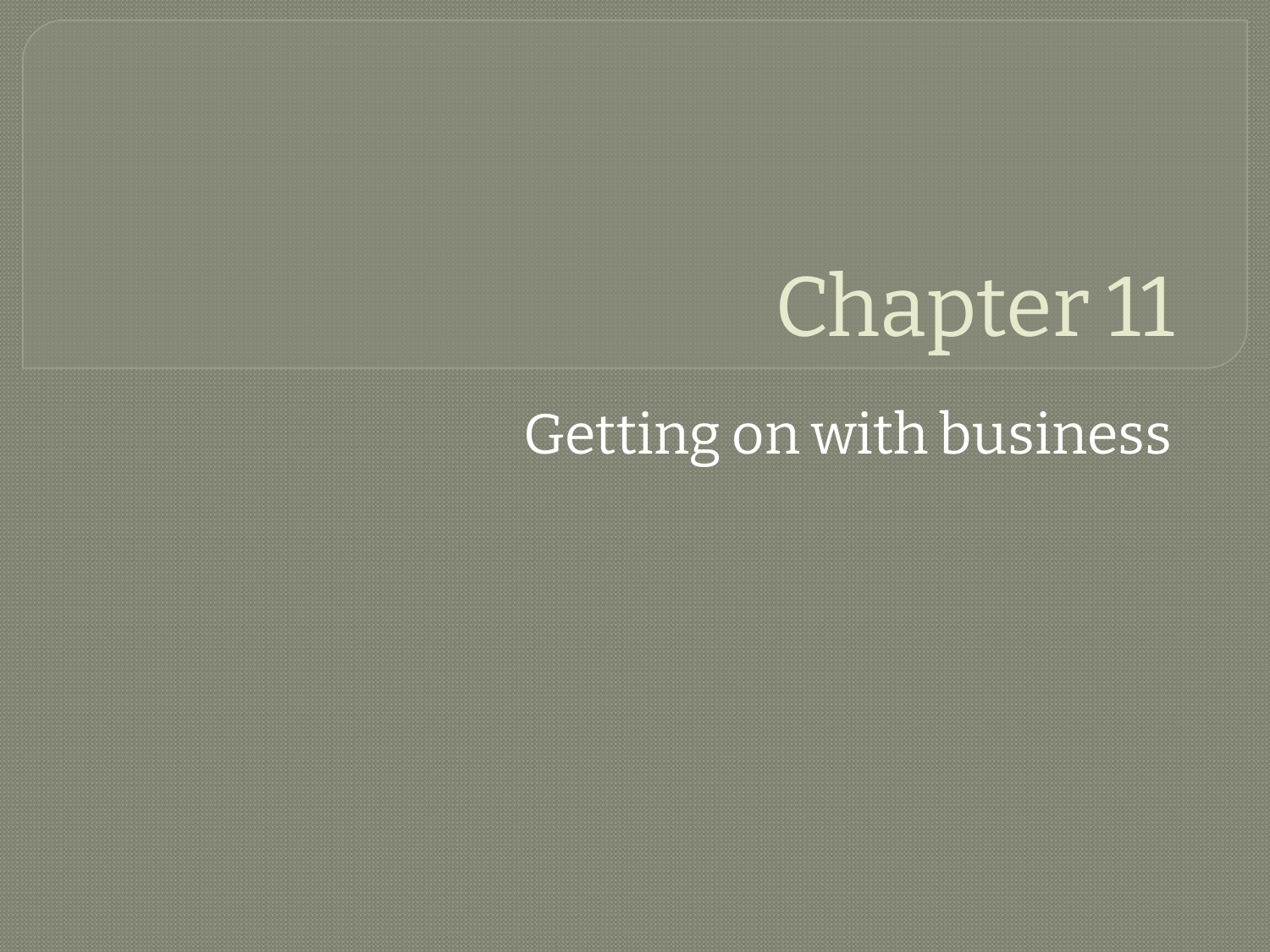

# Chapter 11
Getting on with business